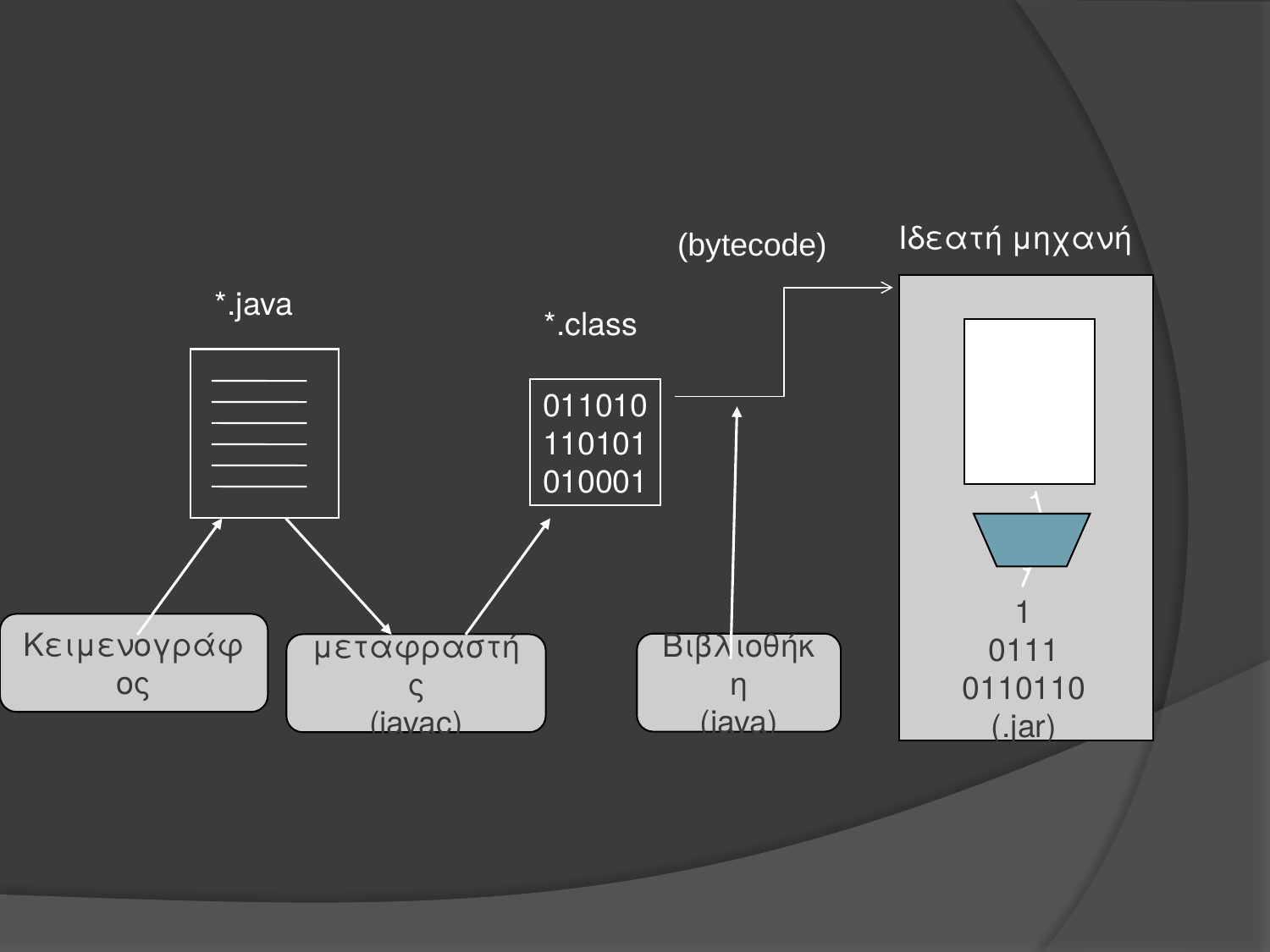

Ιδεατή μηχανή
(bytecode)

*.java
*.class
011010
110101
1001
10

011010
110101
010001
1

1
1
0111
0110110
(.jar)
Βιβλιοθήκη
(java)
μεταφραστής
(javac)
Κειμενογράφος